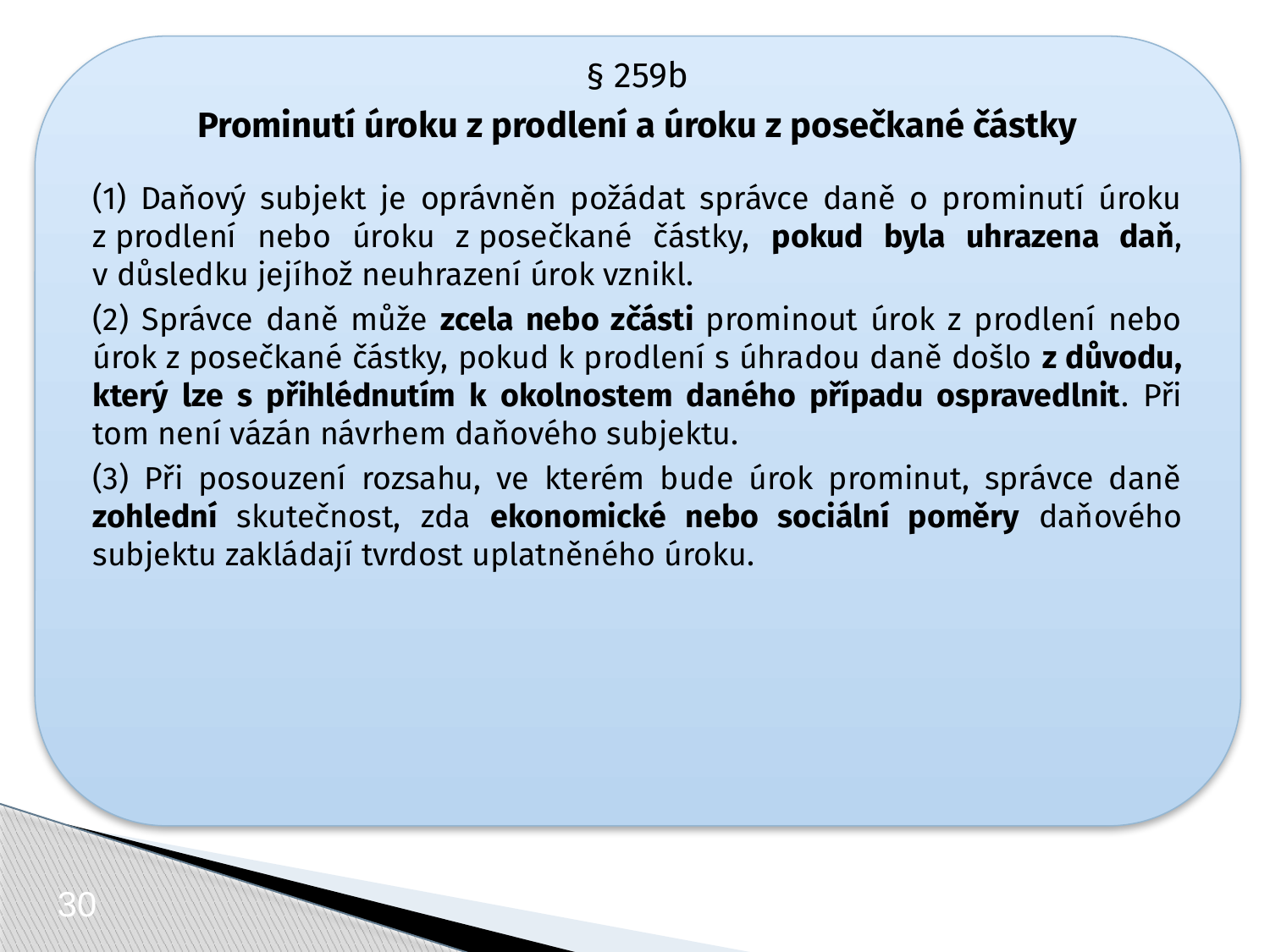

§ 259b
Prominutí úroku z prodlení a úroku z posečkané částky

(1) Daňový subjekt je oprávněn požádat správce daně o prominutí úroku z prodlení nebo úroku z posečkané částky, pokud byla uhrazena daň, v důsledku jejíhož neuhrazení úrok vznikl.
(2) Správce daně může zcela nebo zčásti prominout úrok z prodlení nebo úrok z posečkané částky, pokud k prodlení s úhradou daně došlo z důvodu, který lze s přihlédnutím k okolnostem daného případu ospravedlnit. Při tom není vázán návrhem daňového subjektu.
(3) Při posouzení rozsahu, ve kterém bude úrok prominut, správce daně zohlední skutečnost, zda ekonomické nebo sociální poměry daňového subjektu zakládají tvrdost uplatněného úroku.

30